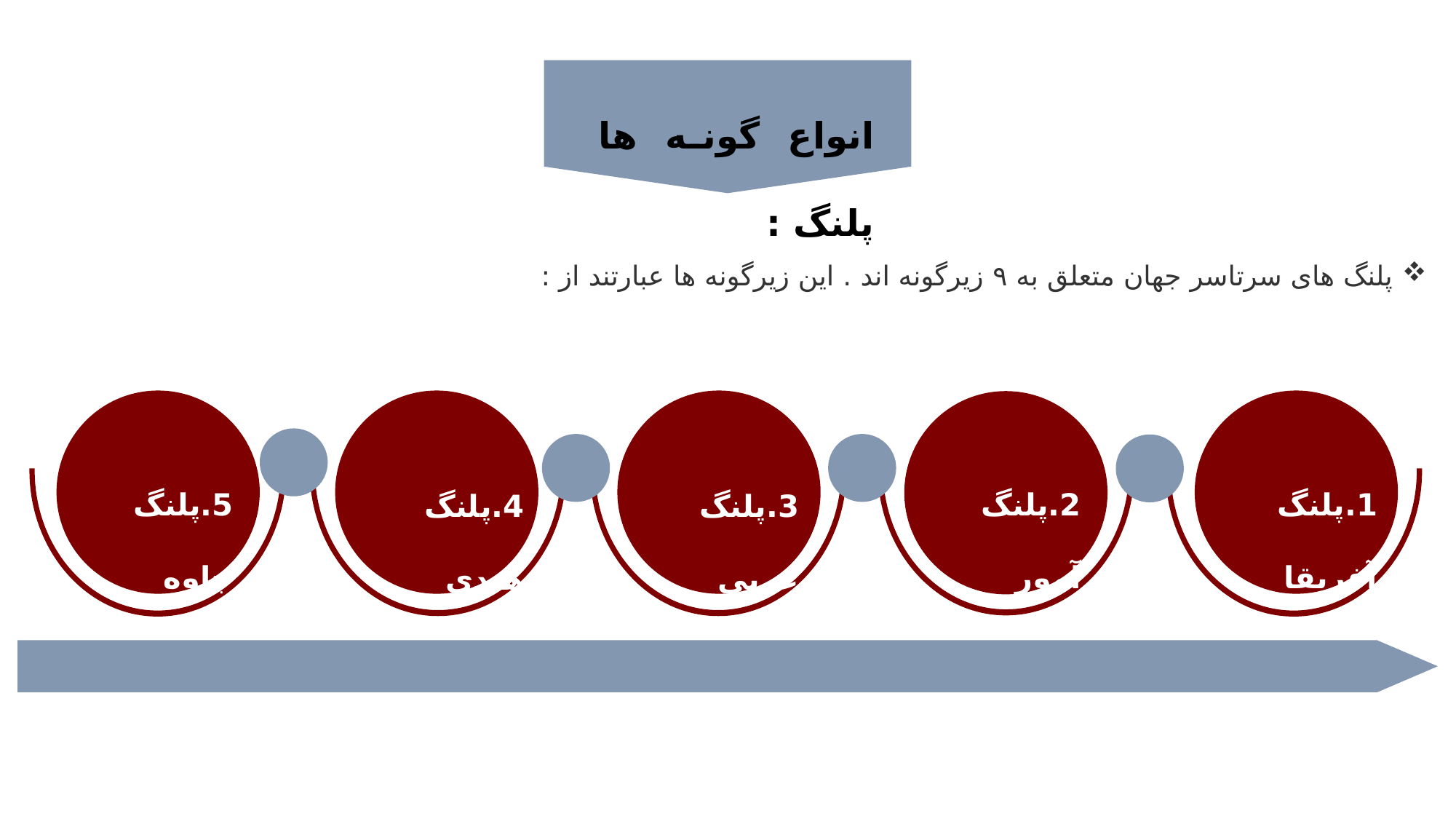

انواع گونه ها پلنگ :
پلنگ های سرتاسر جهان متعلق به ۹ زیرگونه اند . این زیرگونه ها عبارتند از :

5.پلنگ جاوه
2.پلنگ آمور
1.پلنگ آفریقا
4.پلنگ هندی
3.پلنگ عربی